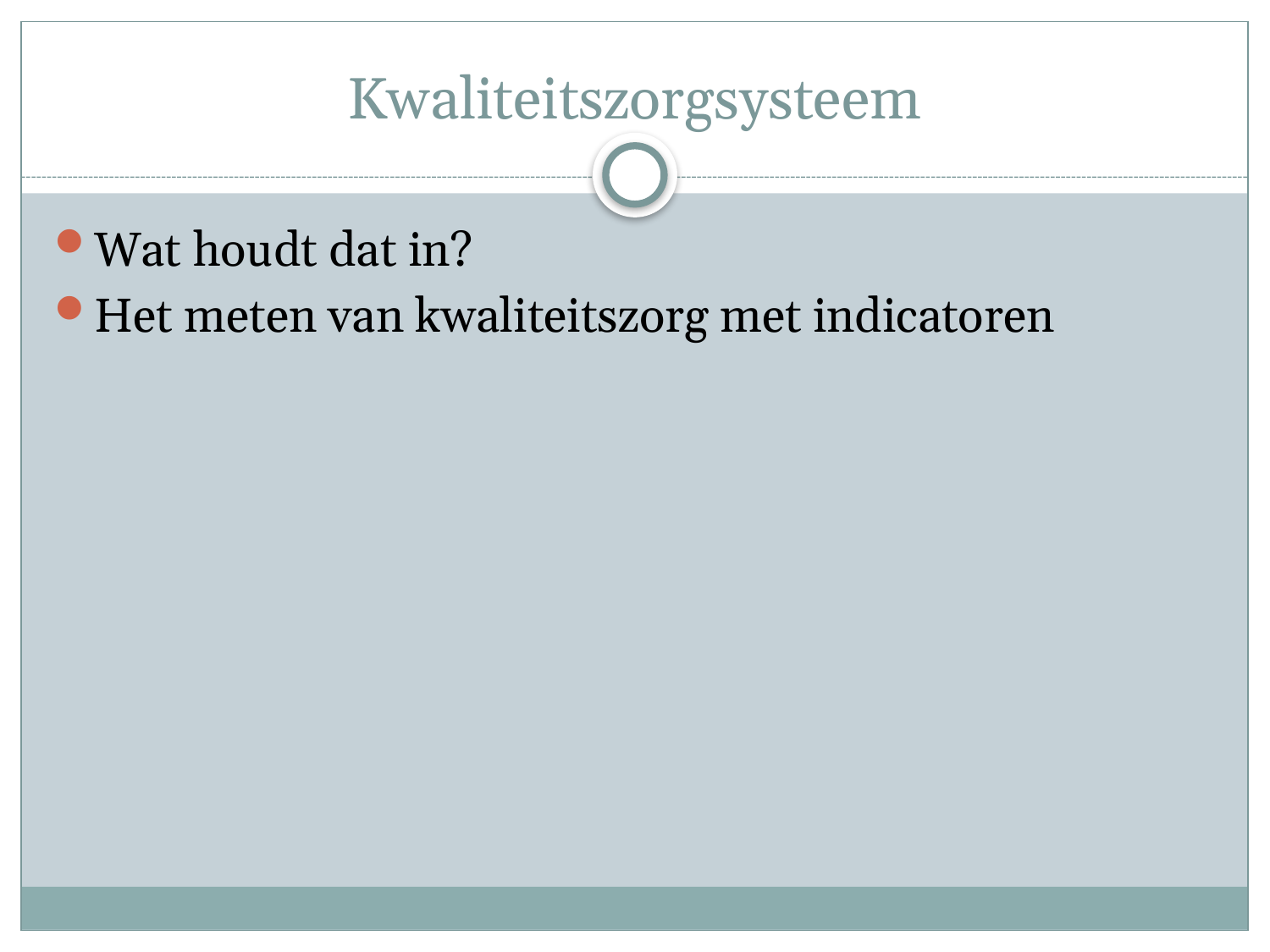

# Kwaliteitszorgsysteem
Wat houdt dat in?
Het meten van kwaliteitszorg met indicatoren